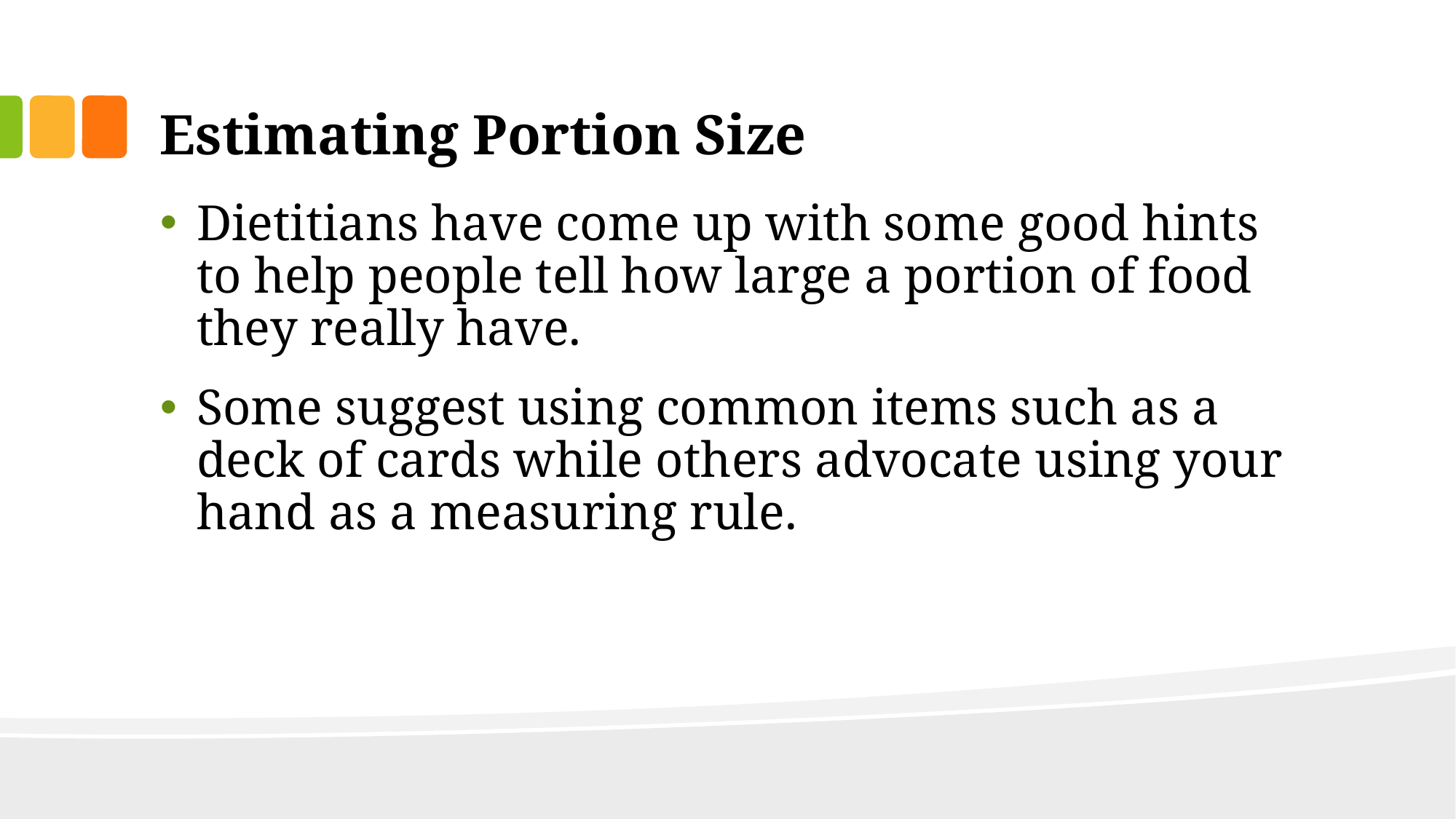

# Estimating Portion Size
Dietitians have come up with some good hints to help people tell how large a portion of food they really have.
Some suggest using common items such as a deck of cards while others advocate using your hand as a measuring rule.